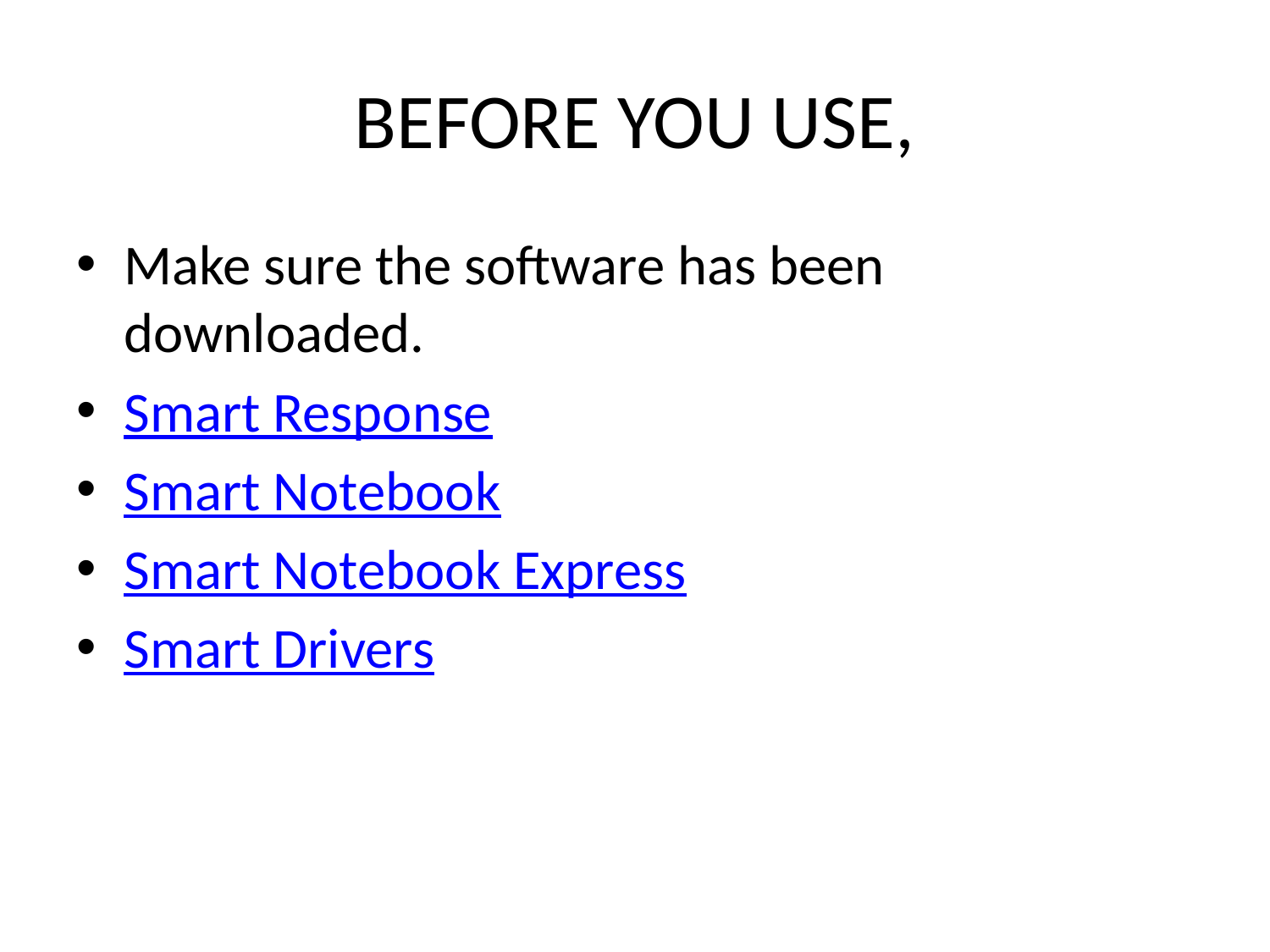

# BEFORE YOU USE,
Make sure the software has been downloaded.
Smart Response
Smart Notebook
Smart Notebook Express
Smart Drivers